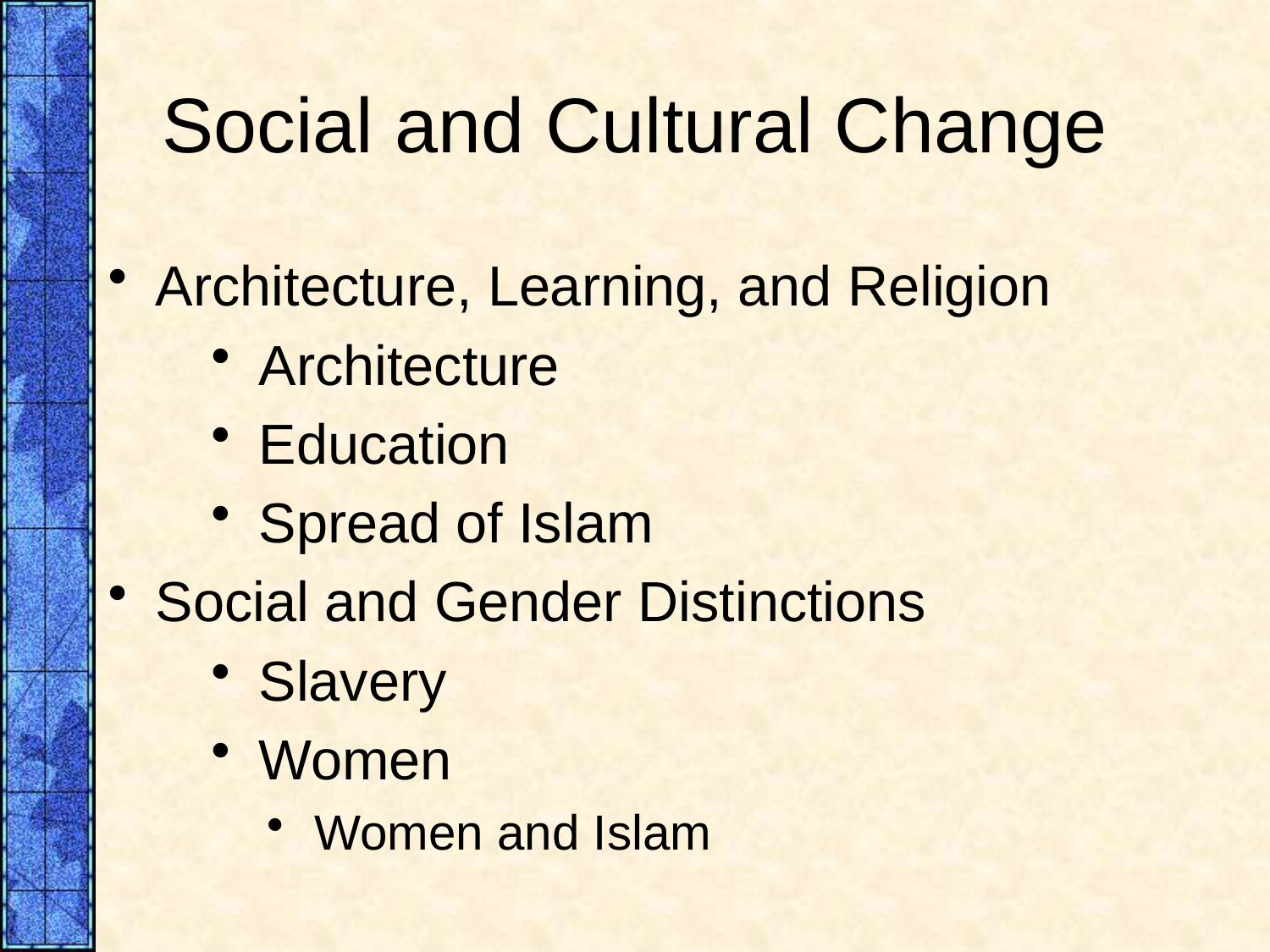

# Social and Cultural Change
Architecture, Learning, and Religion
Architecture
Education
Spread of Islam
Social and Gender Distinctions
Slavery
Women
Women and Islam